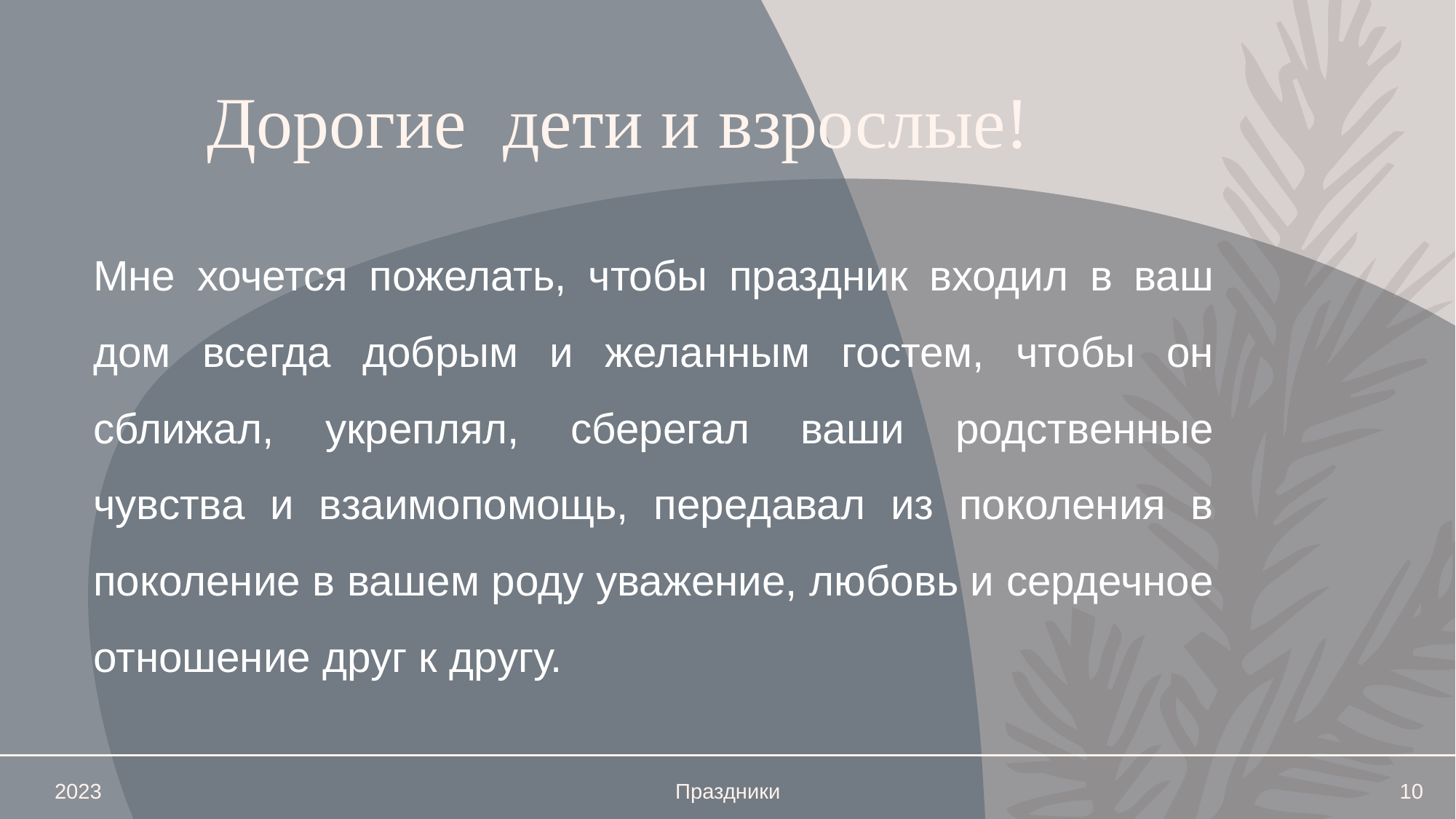

# Дорогие  дети и взрослые!
Мне хочется пожелать, чтобы праздник входил в ваш дом всегда добрым и желанным гостем, чтобы он сближал, укреплял, сберегал ваши родственные чувства и взаимопомощь, передавал из поколения в поколение в вашем роду уважение, любовь и сердечное отношение друг к другу.

2023
Праздники
10